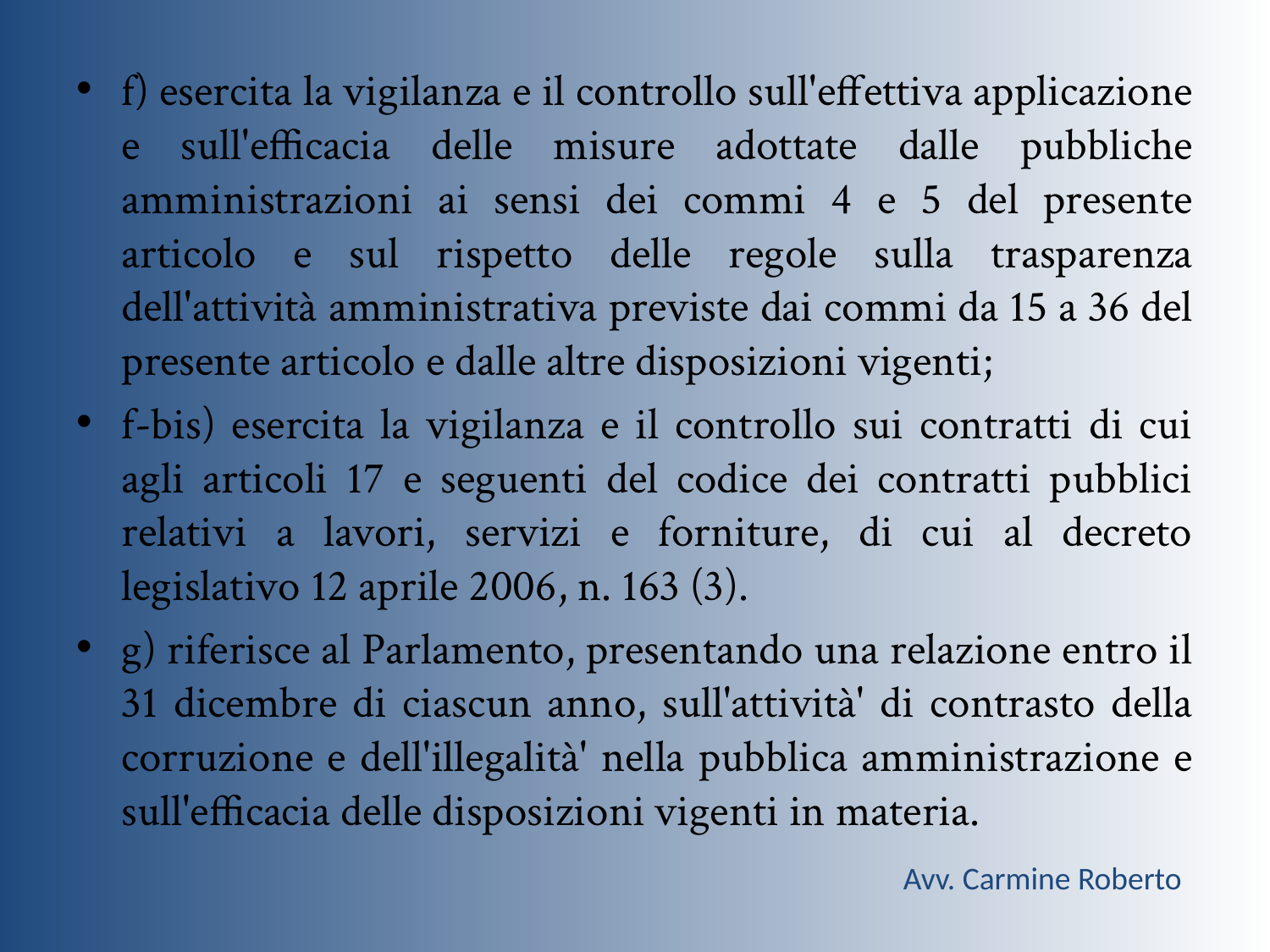

f) esercita la vigilanza e il controllo sull'effettiva applicazione e sull'efficacia delle misure adottate dalle pubbliche amministrazioni ai sensi dei commi 4 e 5 del presente articolo e sul rispetto delle regole sulla trasparenza dell'attività amministrativa previste dai commi da 15 a 36 del presente articolo e dalle altre disposizioni vigenti;
f-bis) esercita la vigilanza e il controllo sui contratti di cui agli articoli 17 e seguenti del codice dei contratti pubblici relativi a lavori, servizi e forniture, di cui al decreto legislativo 12 aprile 2006, n. 163 (3).
g) riferisce al Parlamento, presentando una relazione entro il 31 dicembre di ciascun anno, sull'attività' di contrasto della corruzione e dell'illegalità' nella pubblica amministrazione e sull'efficacia delle disposizioni vigenti in materia.

Avv. Carmine Roberto